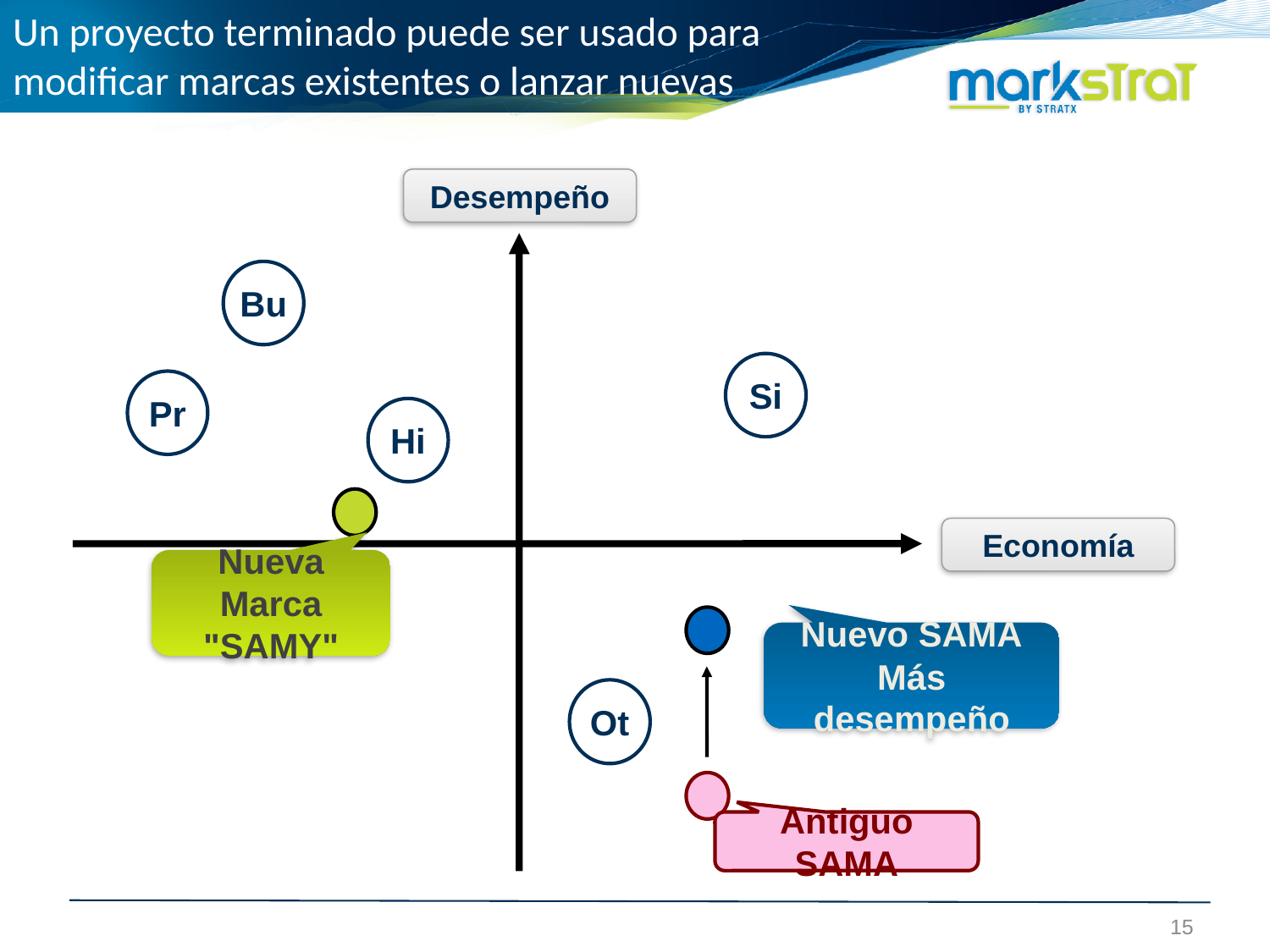

# Un proyecto terminado puede ser usado para modificar marcas existentes o lanzar nuevas
Desempeño

Bu
Si
Pr
Hi

Economía

Nueva Marca
"SAMY"

Nuevo SAMA
Más desempeño

Ot

Antiguo SAMA
15